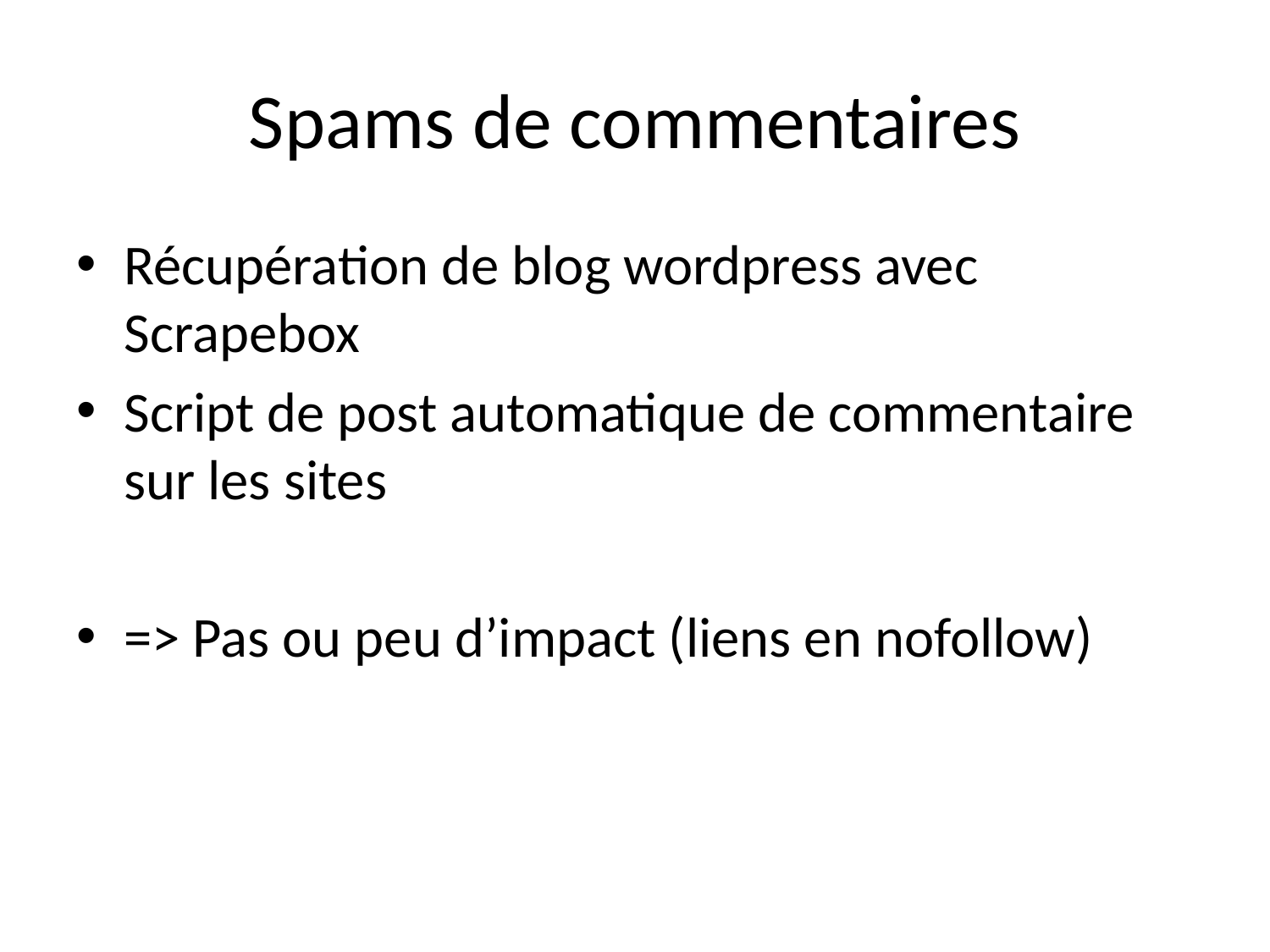

# Spams de commentaires
Récupération de blog wordpress avec Scrapebox
Script de post automatique de commentaire sur les sites

=> Pas ou peu d’impact (liens en nofollow)